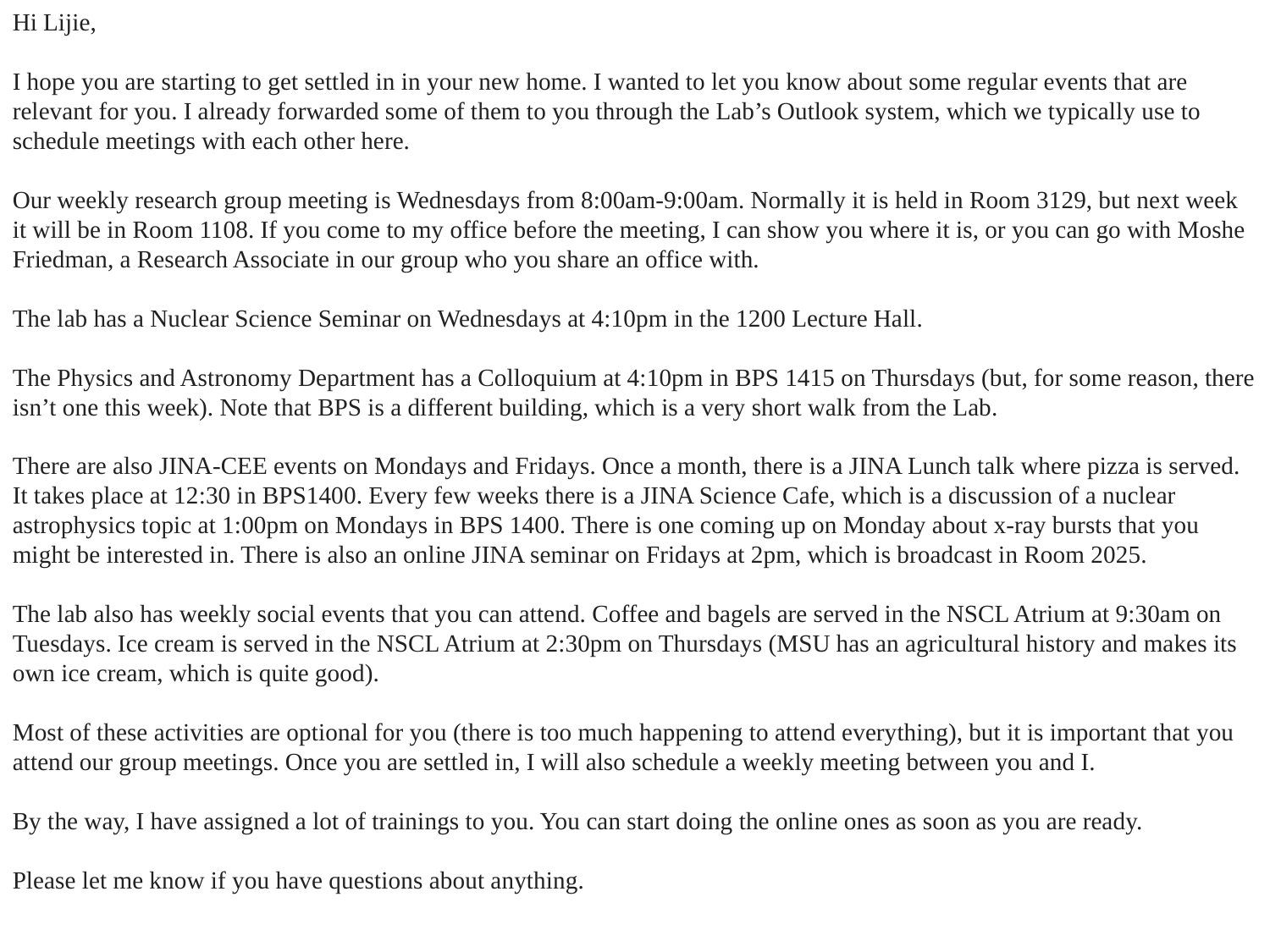

Hi Lijie,

I hope you are starting to get settled in in your new home. I wanted to let you know about some regular events that are relevant for you. I already forwarded some of them to you through the Lab’s Outlook system, which we typically use to schedule meetings with each other here.

Our weekly research group meeting is Wednesdays from 8:00am-9:00am. Normally it is held in Room 3129, but next week it will be in Room 1108. If you come to my office before the meeting, I can show you where it is, or you can go with Moshe Friedman, a Research Associate in our group who you share an office with.

The lab has a Nuclear Science Seminar on Wednesdays at 4:10pm in the 1200 Lecture Hall.

The Physics and Astronomy Department has a Colloquium at 4:10pm in BPS 1415 on Thursdays (but, for some reason, there isn’t one this week). Note that BPS is a different building, which is a very short walk from the Lab.

There are also JINA-CEE events on Mondays and Fridays. Once a month, there is a JINA Lunch talk where pizza is served. It takes place at 12:30 in BPS1400. Every few weeks there is a JINA Science Cafe, which is a discussion of a nuclear astrophysics topic at 1:00pm on Mondays in BPS 1400. There is one coming up on Monday about x-ray bursts that you might be interested in. There is also an online JINA seminar on Fridays at 2pm, which is broadcast in Room 2025.

The lab also has weekly social events that you can attend. Coffee and bagels are served in the NSCL Atrium at 9:30am on Tuesdays. Ice cream is served in the NSCL Atrium at 2:30pm on Thursdays (MSU has an agricultural history and makes its own ice cream, which is quite good).

Most of these activities are optional for you (there is too much happening to attend everything), but it is important that you attend our group meetings. Once you are settled in, I will also schedule a weekly meeting between you and I.

By the way, I have assigned a lot of trainings to you. You can start doing the online ones as soon as you are ready.

Please let me know if you have questions about anything.